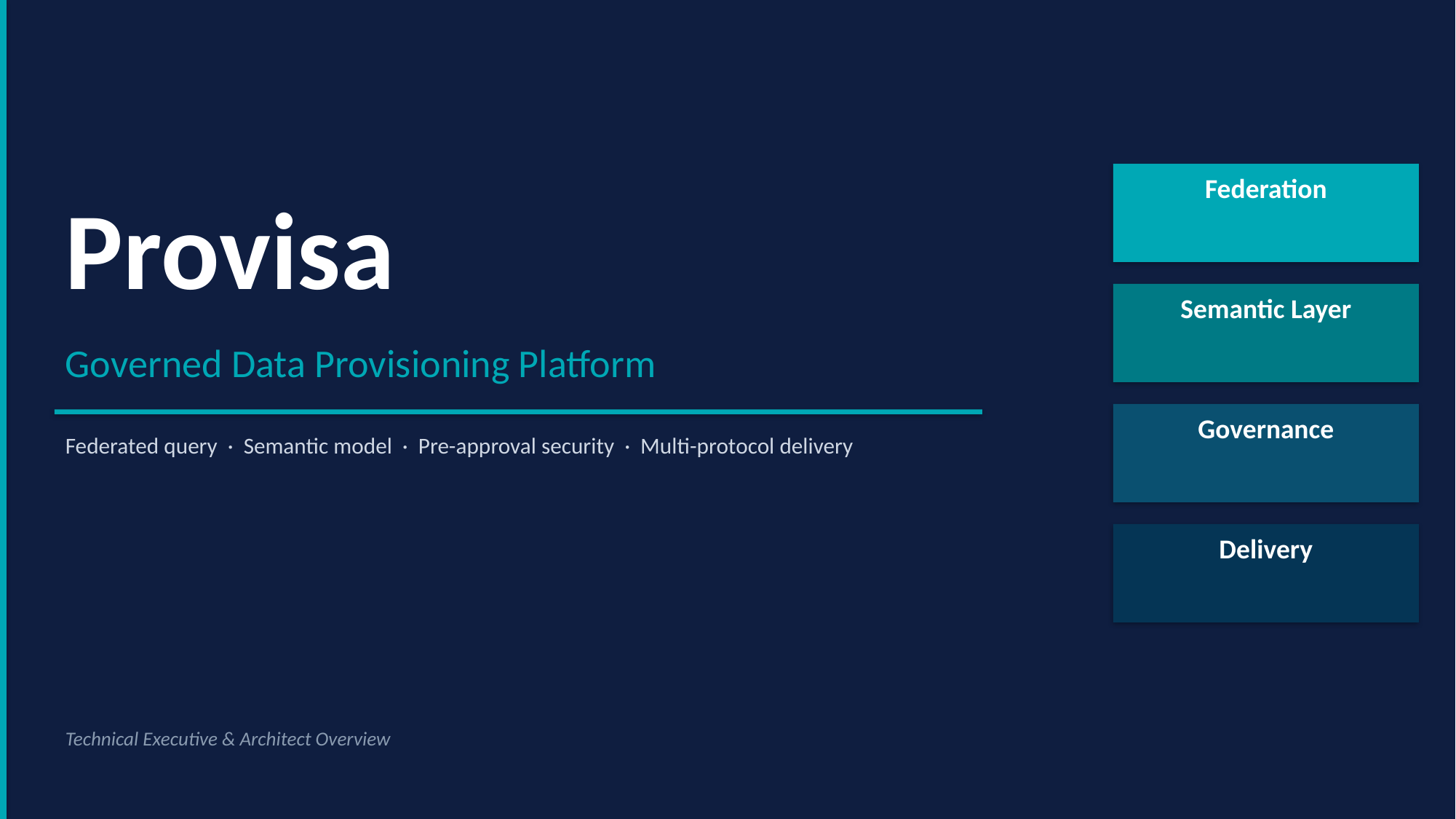

Federation
Provisa

Semantic Layer
Governed Data Provisioning Platform

Governance

Federated query  ·  Semantic model  ·  Pre-approval security  ·  Multi-protocol delivery

Delivery
Technical Executive & Architect Overview